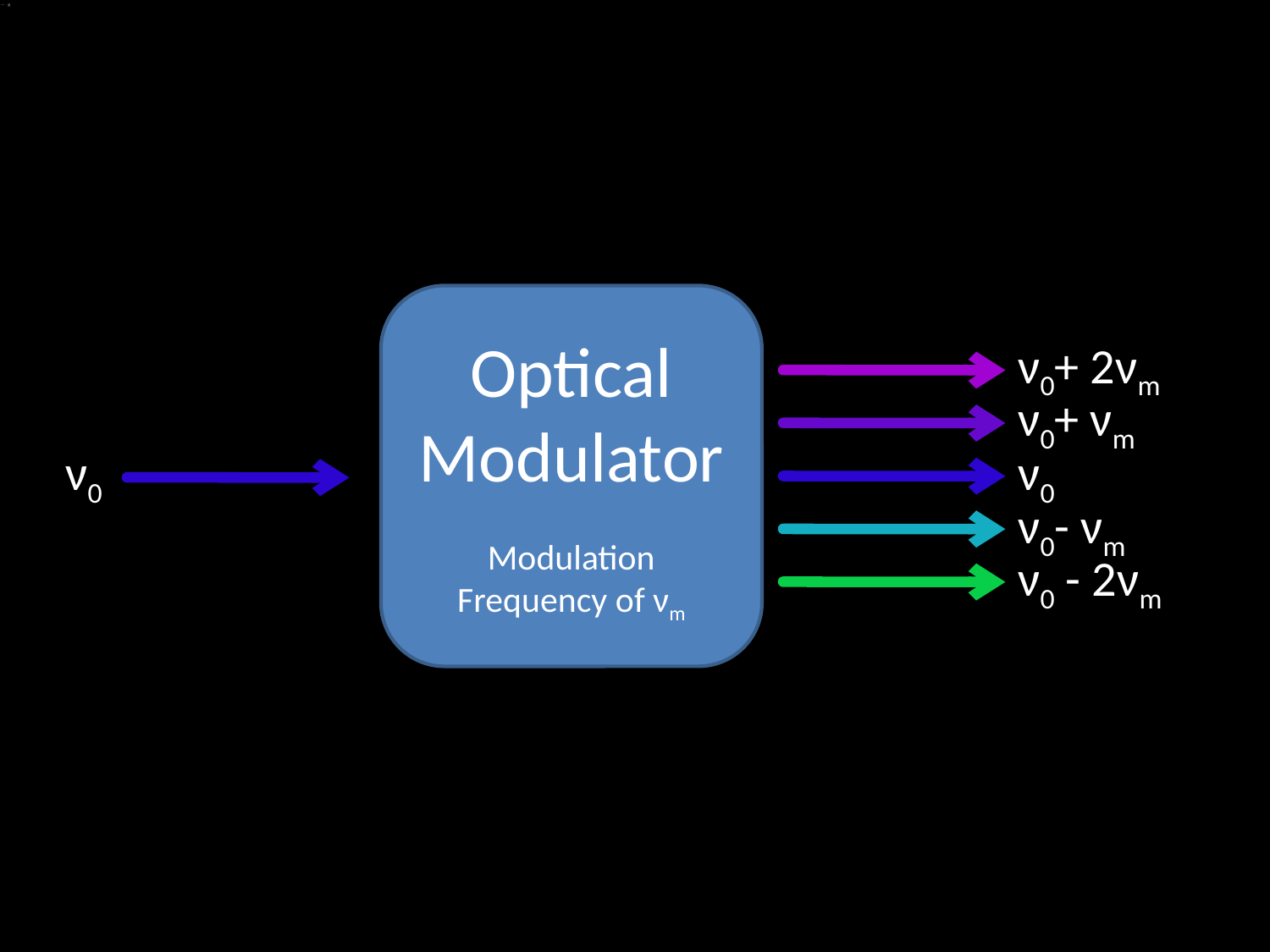

Optical Modulator

Modulation Frequency of νm
ν0+ 2νm
ν0+ νm
ν0
ν0
ν0- νm
ν0 - 2νm